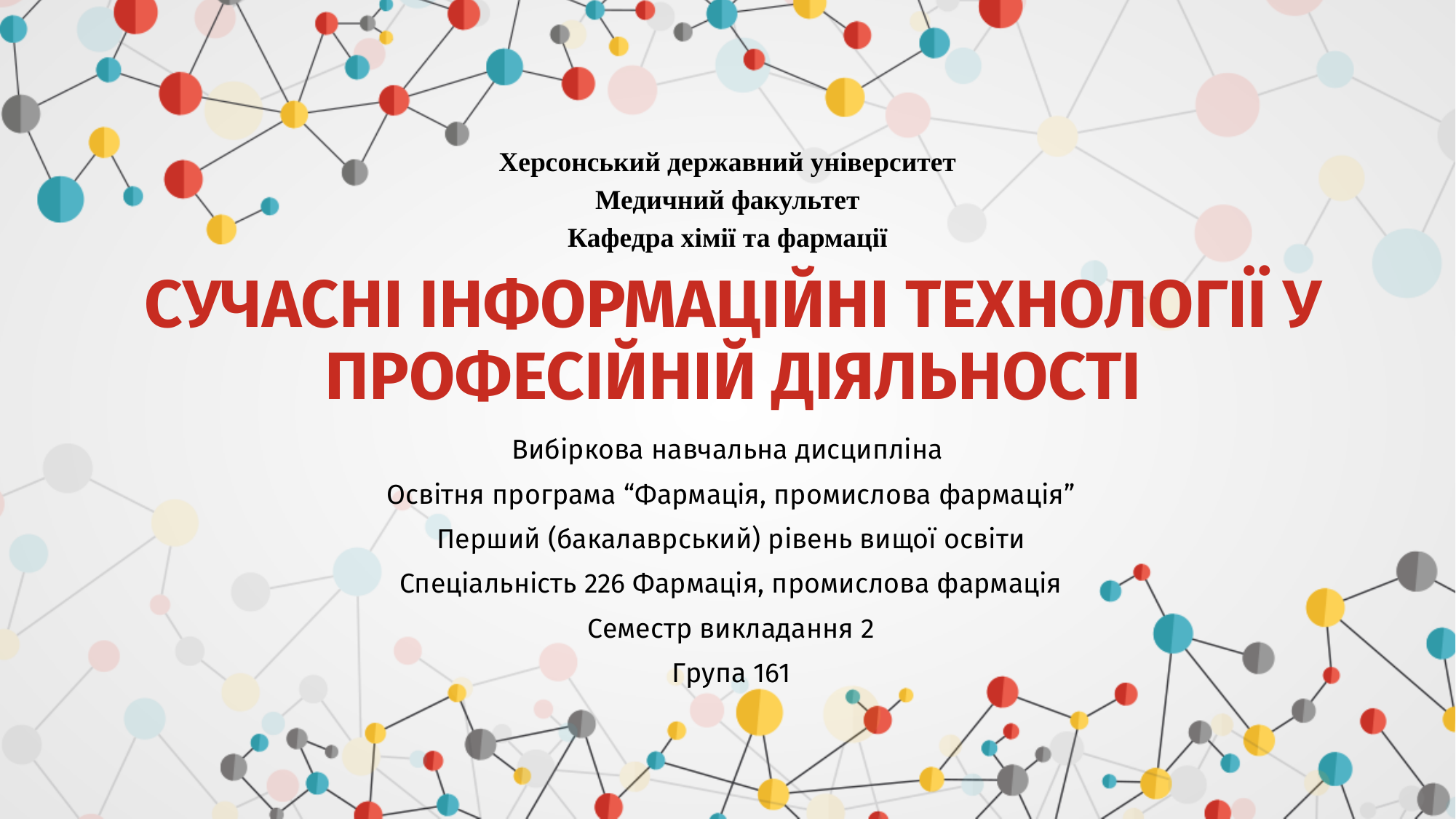

# сучасні інформаційні технології у професійній діяльності
Херсонський державний університет
Медичний факультет
Кафедра хімії та фармації
Вибіркова навчальна дисципліна
 Освітня програма “Фармація, промислова фармація”
 Перший (бакалаврський) рівень вищої освіти
 Спеціальність 226 Фармація, промислова фармація
 Семестр викладання 2
 Група 161